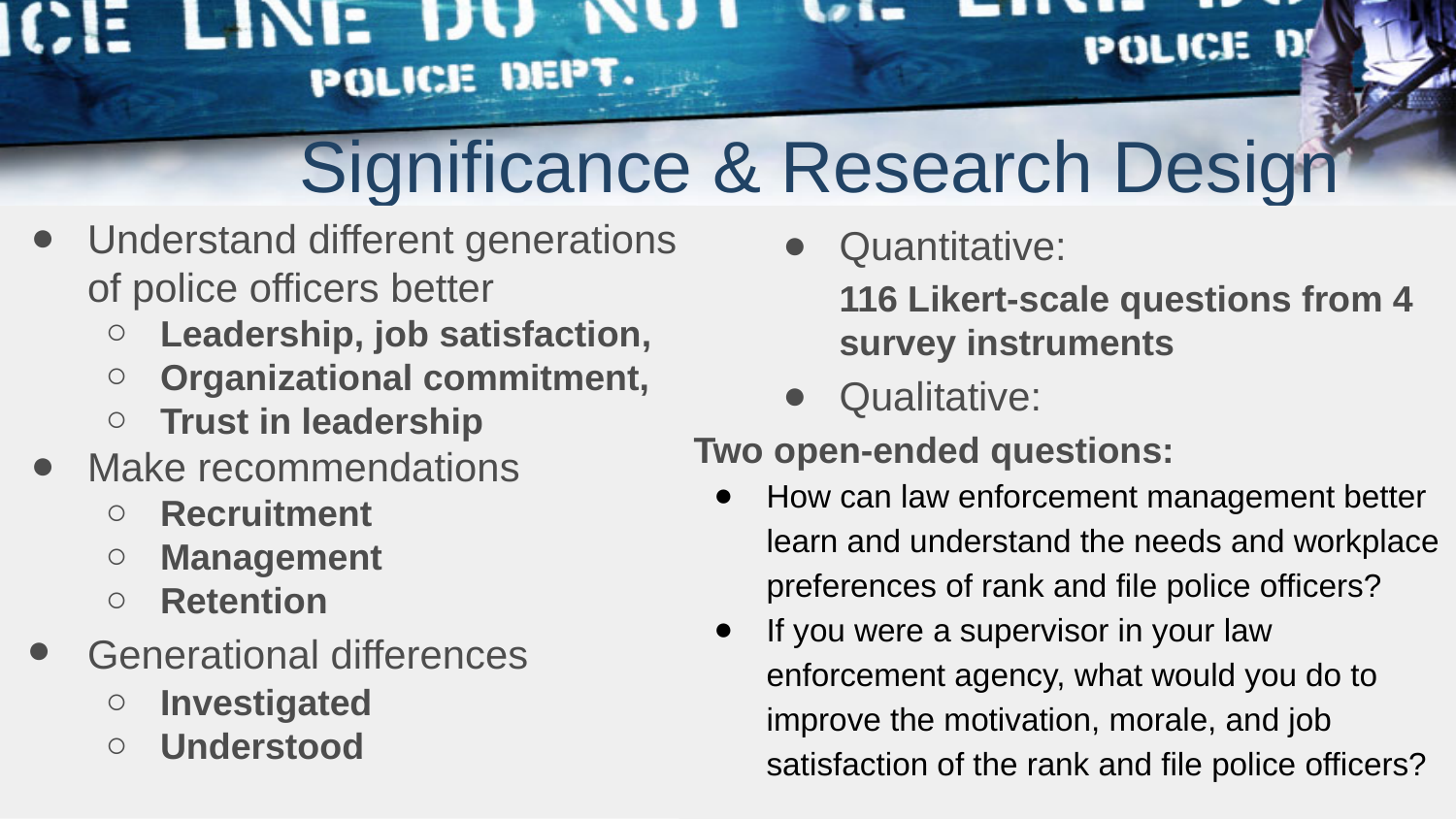

# Significance & Research Design
Understand different generations of police officers better
Leadership, job satisfaction,
Organizational commitment,
Trust in leadership
Make recommendations
Recruitment
Management
Retention
Generational differences
Investigated
Understood
Quantitative:
116 Likert-scale questions from 4 survey instruments
Qualitative:
Two open-ended questions:
How can law enforcement management better learn and understand the needs and workplace preferences of rank and file police officers?
If you were a supervisor in your law enforcement agency, what would you do to improve the motivation, morale, and job satisfaction of the rank and file police officers?